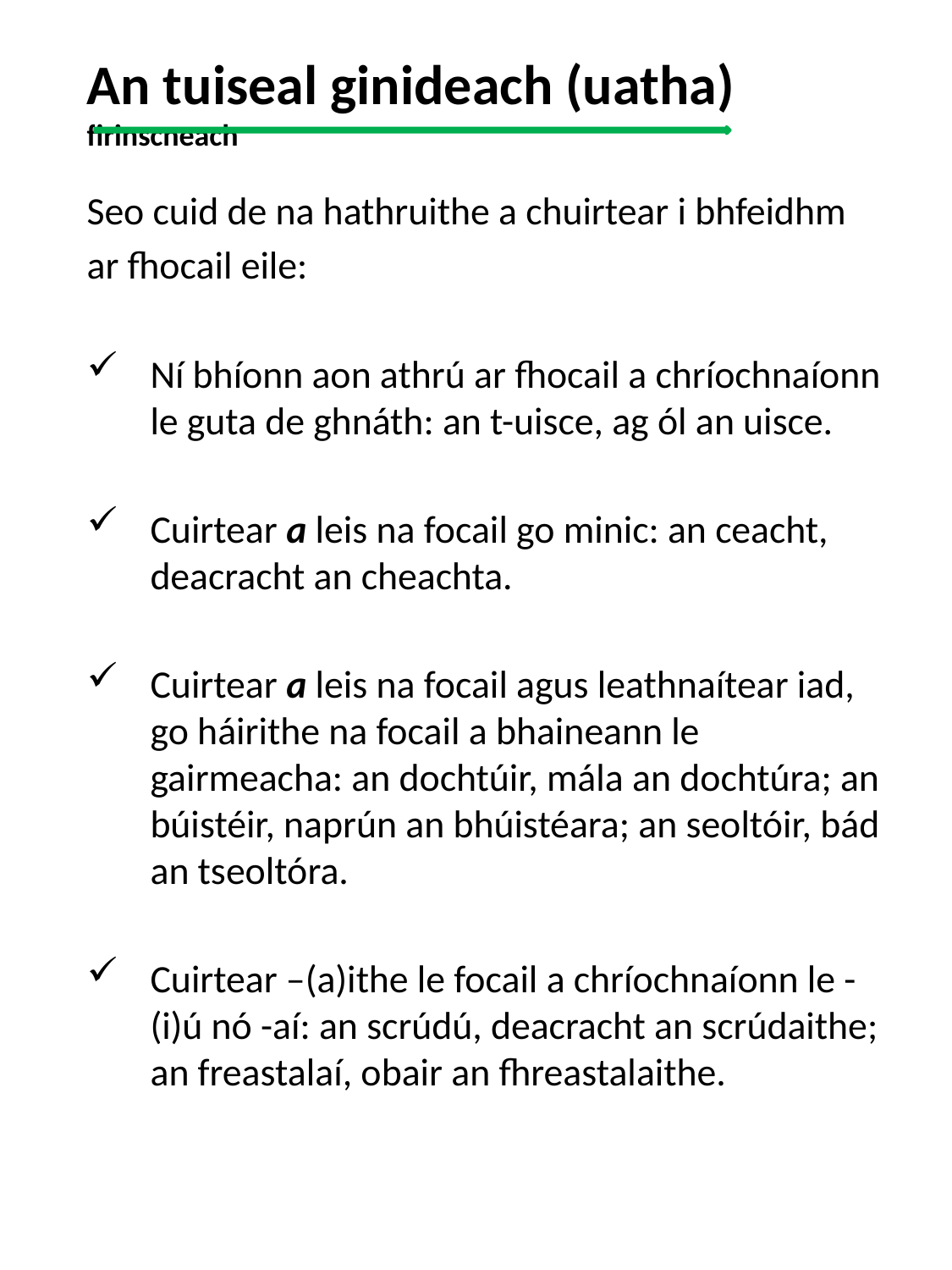

# An tuiseal ginideach (uatha)     firinscneach

Seo cuid de na hathruithe a chuirtear i bhfeidhm
ar fhocail eile:

Ní bhíonn aon athrú ar fhocail a chríochnaíonn le guta de ghnáth: an t-uisce, ag ól an uisce.

Cuirtear a leis na focail go minic: an ceacht, deacracht an cheachta.

Cuirtear a leis na focail agus leathnaítear iad, go háirithe na focail a bhaineann le gairmeacha: an dochtúir, mála an dochtúra; an búistéir, naprún an bhúistéara; an seoltóir, bád an tseoltóra.

Cuirtear –(a)ithe le focail a chríochnaíonn le -(i)ú nó -aí: an scrúdú, deacracht an scrúdaithe; an freastalaí, obair an fhreastalaithe.